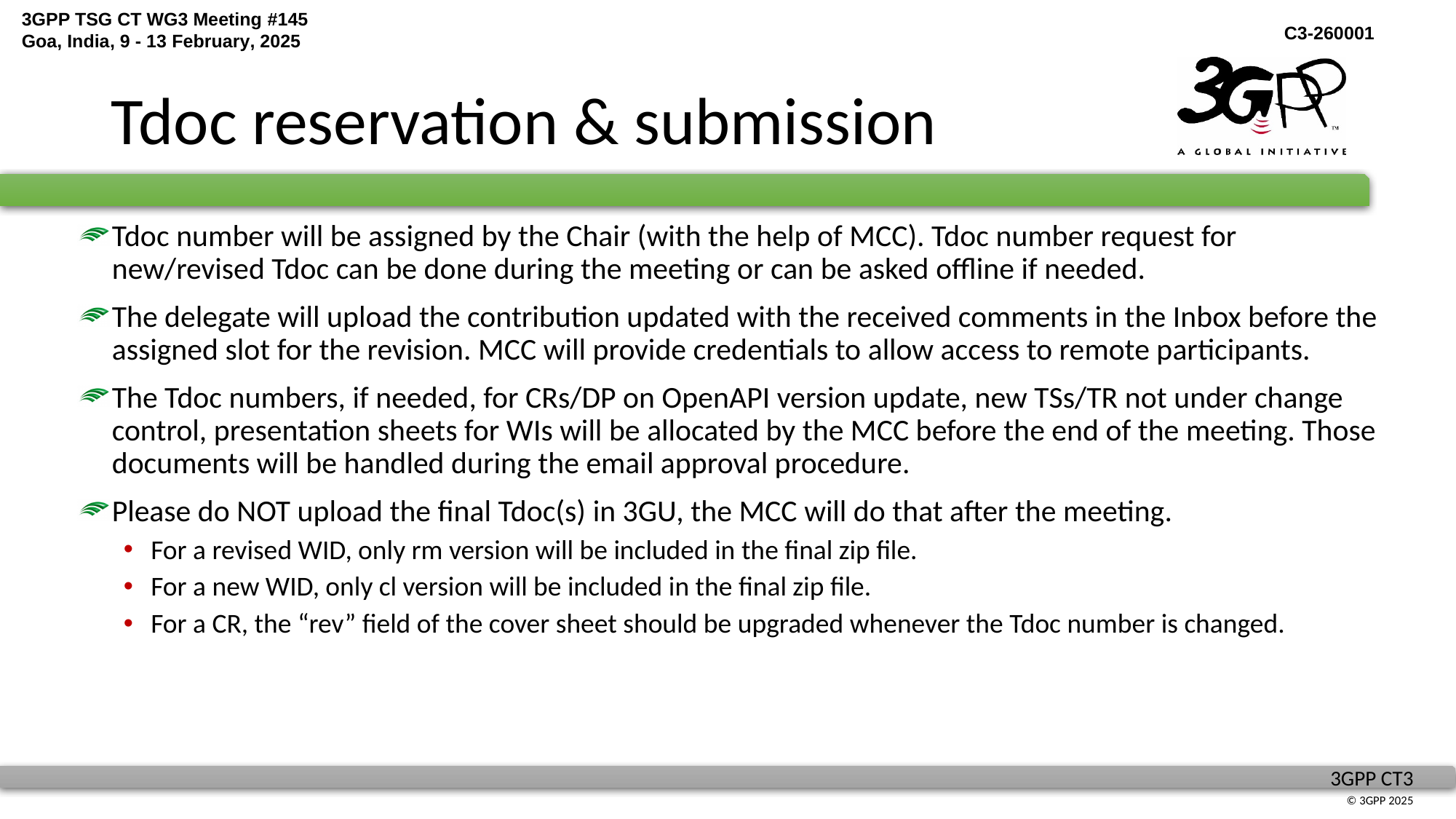

# Tdoc reservation & submission
Tdoc number will be assigned by the Chair (with the help of MCC). Tdoc number request for new/revised Tdoc can be done during the meeting or can be asked offline if needed.
The delegate will upload the contribution updated with the received comments in the Inbox before the assigned slot for the revision. MCC will provide credentials to allow access to remote participants.
The Tdoc numbers, if needed, for CRs/DP on OpenAPI version update, new TSs/TR not under change control, presentation sheets for WIs will be allocated by the MCC before the end of the meeting. Those documents will be handled during the email approval procedure.
Please do NOT upload the final Tdoc(s) in 3GU, the MCC will do that after the meeting.
For a revised WID, only rm version will be included in the final zip file.
For a new WID, only cl version will be included in the final zip file.
For a CR, the “rev” field of the cover sheet should be upgraded whenever the Tdoc number is changed.